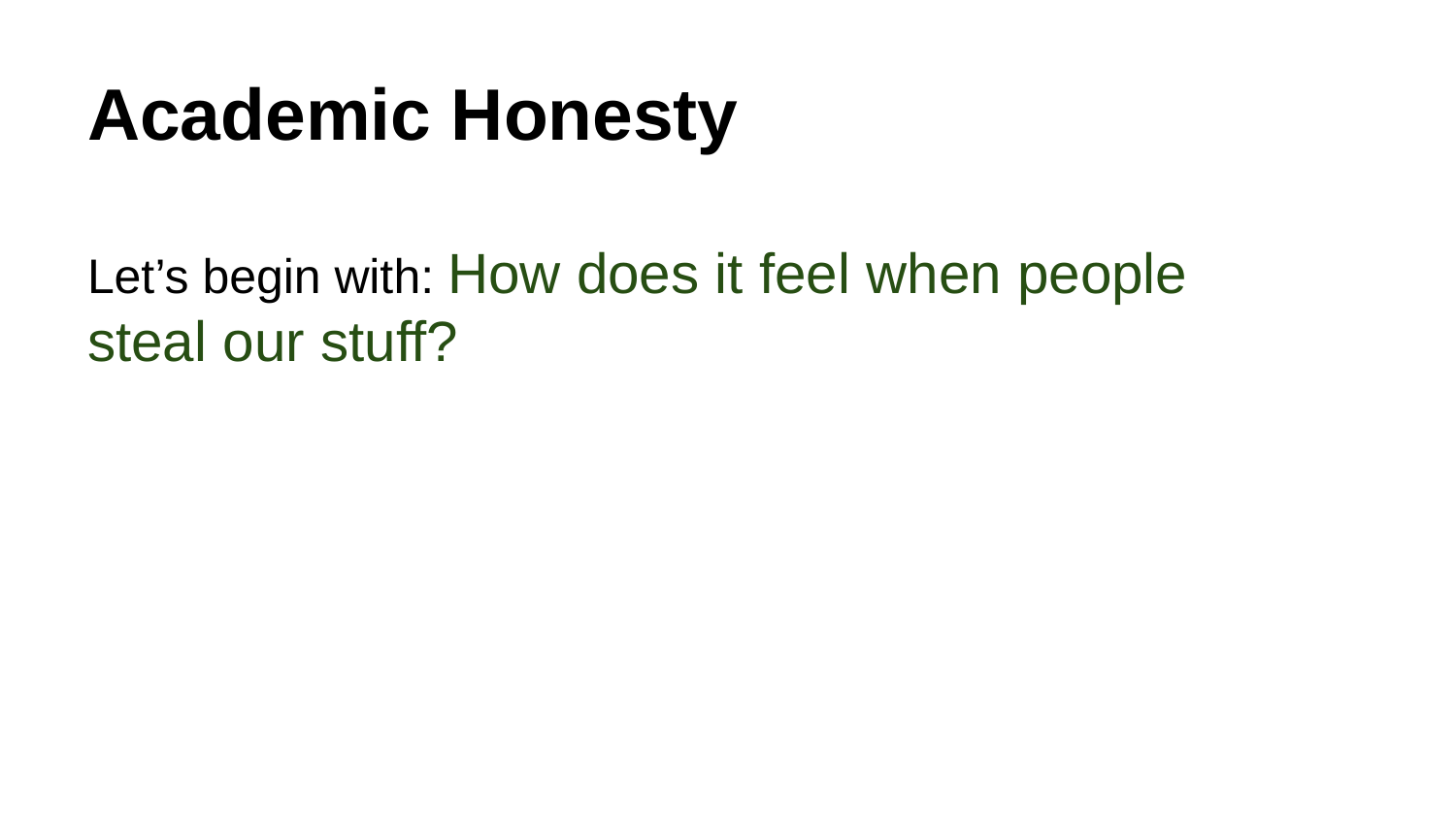

# Academic Honesty
Let’s begin with: How does it feel when people steal our stuff?